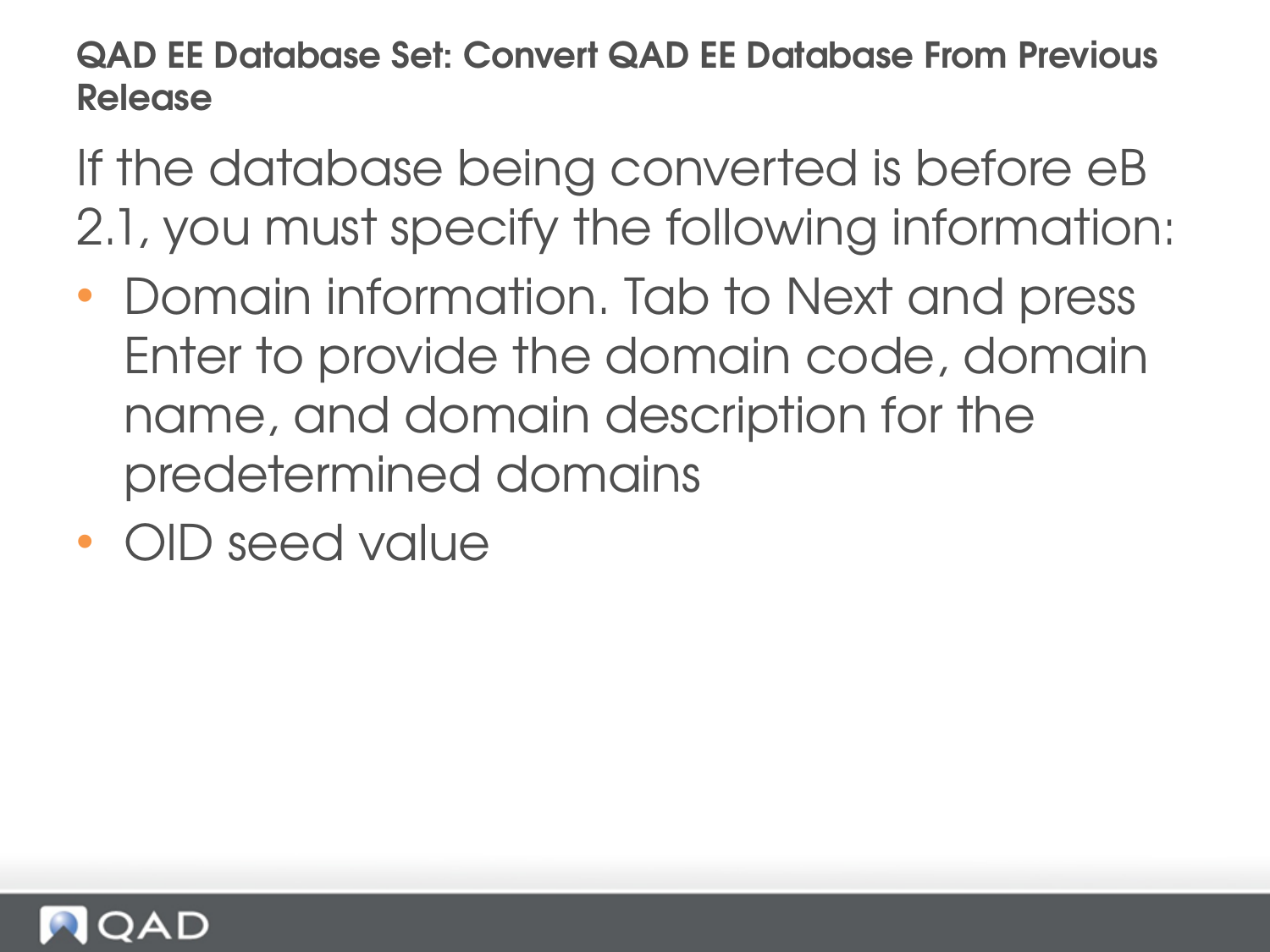

# QAD EE Database Set: Convert QAD EE Database From Previous Release
If the database being converted is before eB 2.1, you must specify the following information:
Domain information. Tab to Next and press Enter to provide the domain code, domain name, and domain description for the predetermined domains
OID seed value